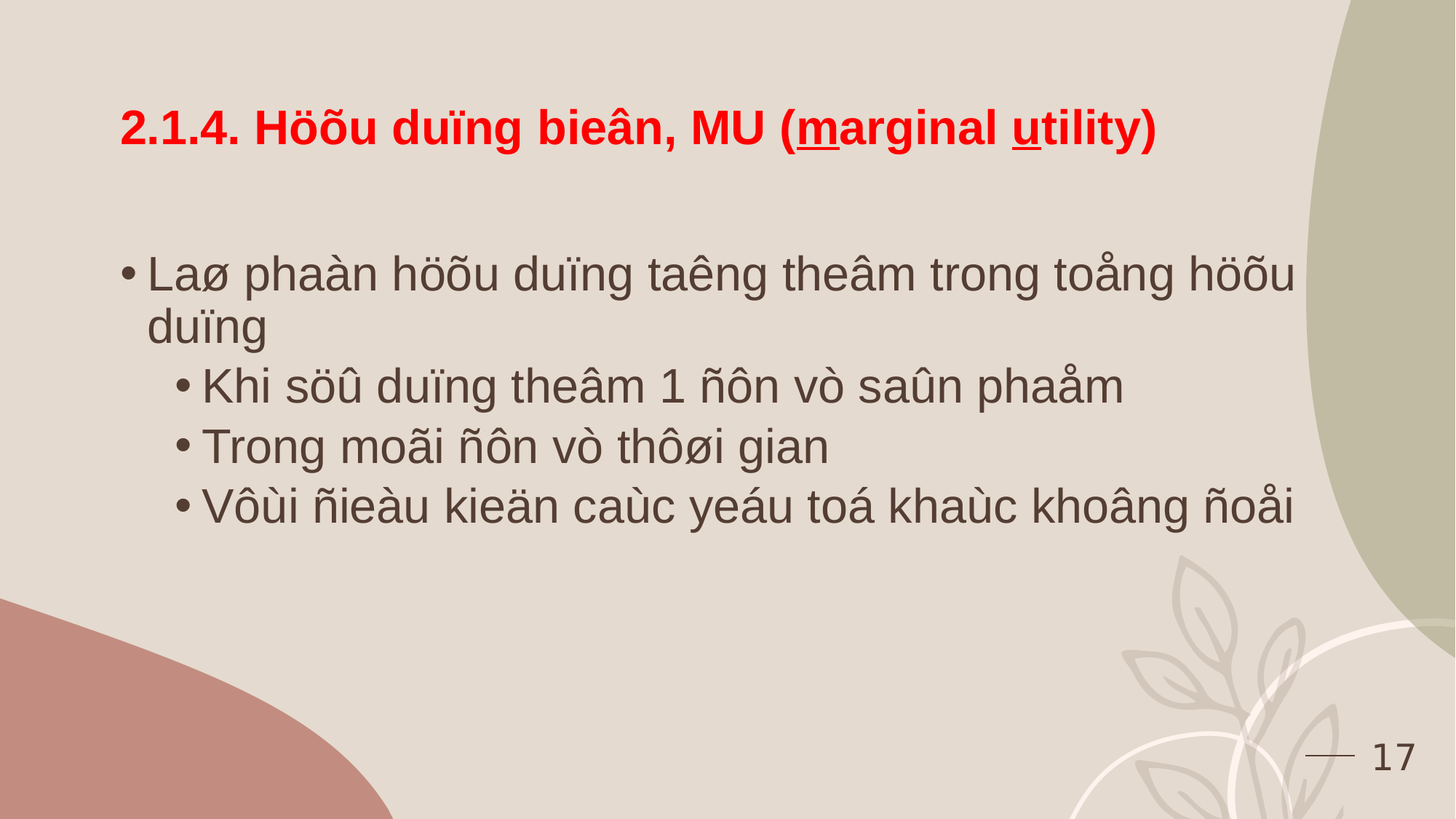

# 2.1.4. Höõu duïng bieân, MU (marginal utility)
Laø phaàn höõu duïng taêng theâm trong toång höõu duïng
Khi söû duïng theâm 1 ñôn vò saûn phaåm
Trong moãi ñôn vò thôøi gian
Vôùi ñieàu kieän caùc yeáu toá khaùc khoâng ñoåi

17